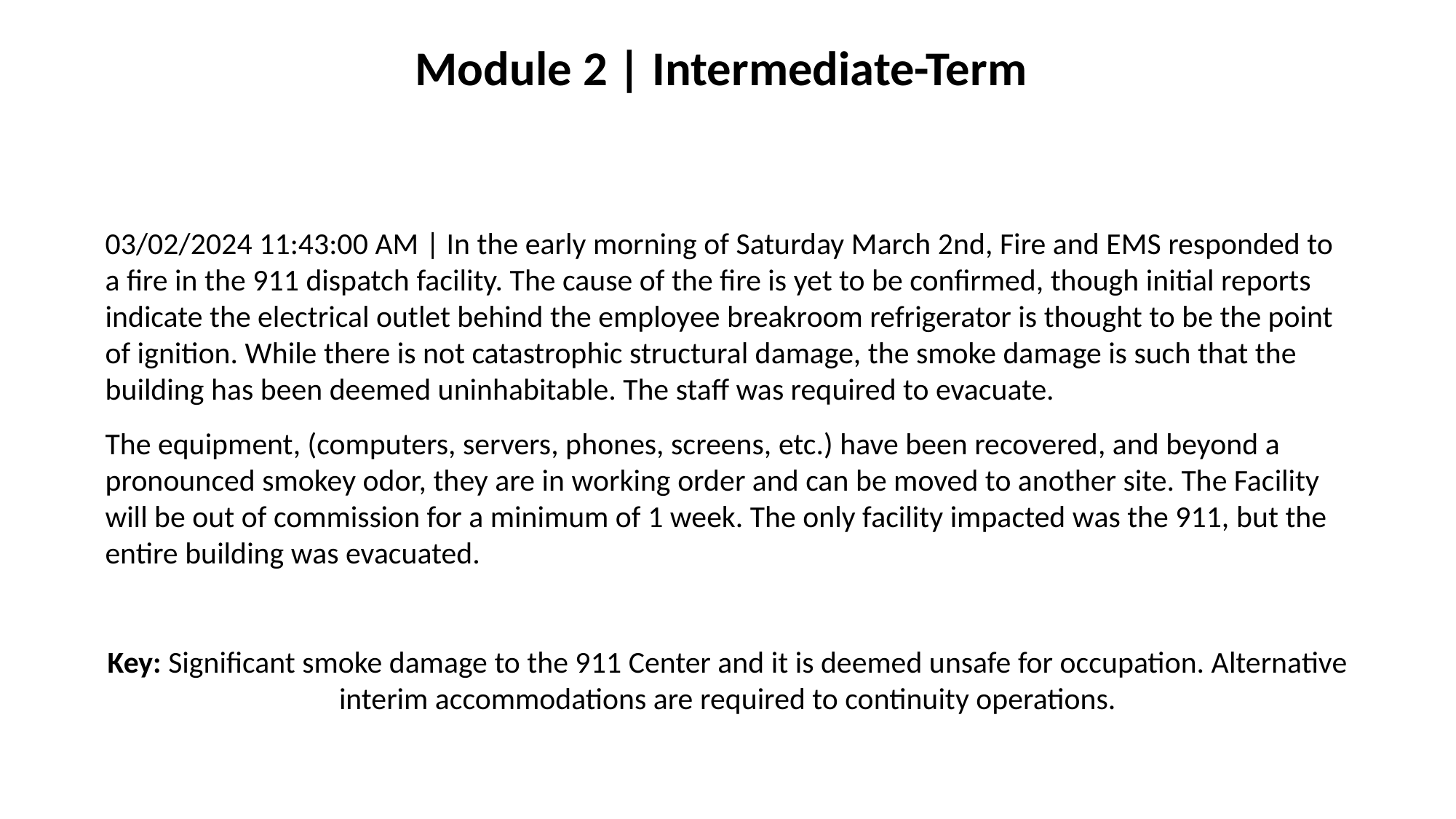

# Module 2 | Intermediate-Term
03/02/2024 11:43:00 AM | In the early morning of Saturday March 2nd, Fire and EMS responded to a fire in the 911 dispatch facility. The cause of the fire is yet to be confirmed, though initial reports indicate the electrical outlet behind the employee breakroom refrigerator is thought to be the point of ignition. While there is not catastrophic structural damage, the smoke damage is such that the building has been deemed uninhabitable. The staff was required to evacuate.
The equipment, (computers, servers, phones, screens, etc.) have been recovered, and beyond a pronounced smokey odor, they are in working order and can be moved to another site. The Facility will be out of commission for a minimum of 1 week. The only facility impacted was the 911, but the entire building was evacuated.

Key: Significant smoke damage to the 911 Center and it is deemed unsafe for occupation. Alternative interim accommodations are required to continuity operations.